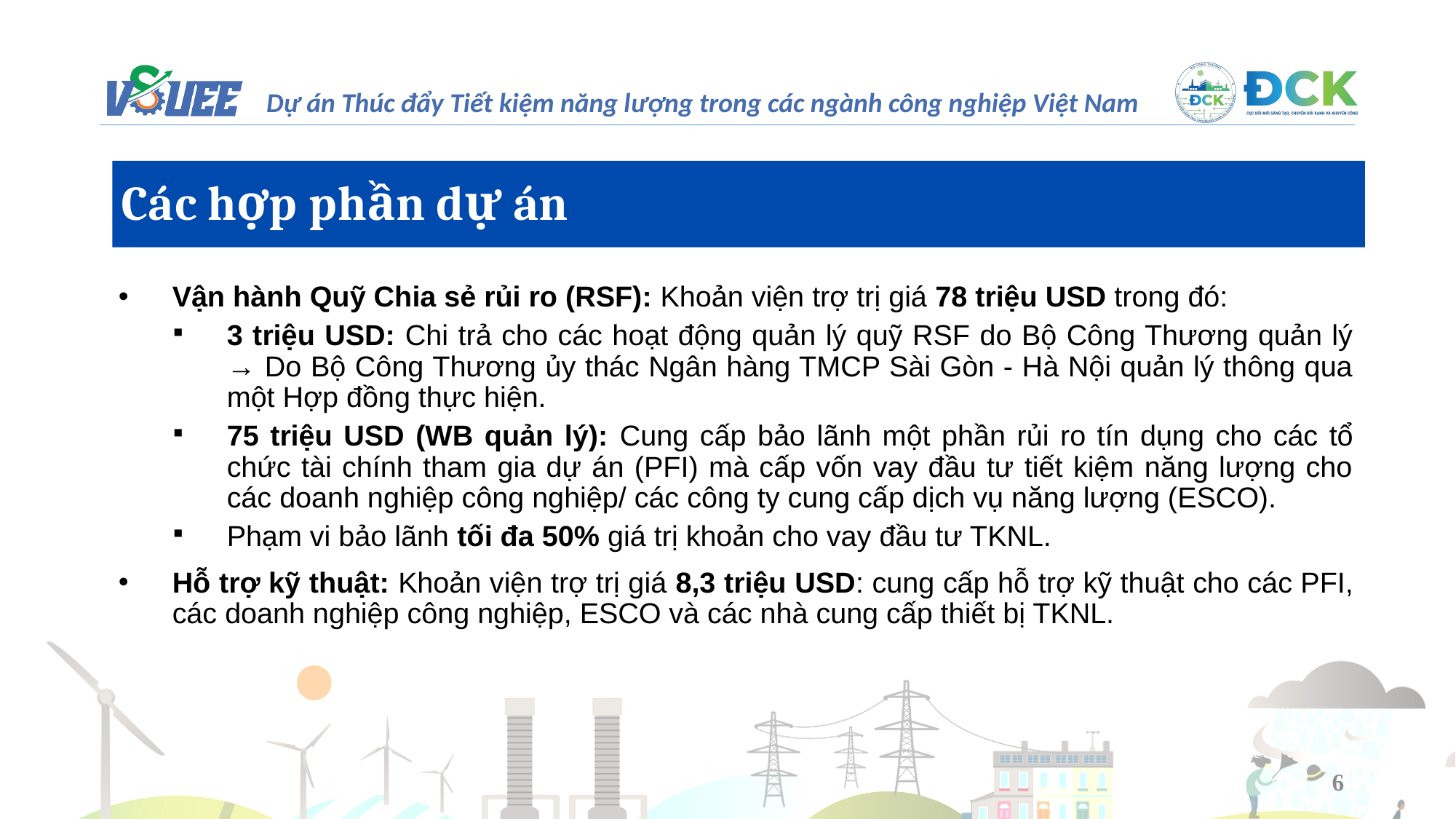

Các hợp phần dự án
Vận hành Quỹ Chia sẻ rủi ro (RSF): Khoản viện trợ trị giá 78 triệu USD trong đó:
3 triệu USD: Chi trả cho các hoạt động quản lý quỹ RSF do Bộ Công Thương quản lý → Do Bộ Công Thương ủy thác Ngân hàng TMCP Sài Gòn - Hà Nội quản lý thông qua một Hợp đồng thực hiện.
75 triệu USD (WB quản lý): Cung cấp bảo lãnh một phần rủi ro tín dụng cho các tổ chức tài chính tham gia dự án (PFI) mà cấp vốn vay đầu tư tiết kiệm năng lượng cho các doanh nghiệp công nghiệp/ các công ty cung cấp dịch vụ năng lượng (ESCO).
Phạm vi bảo lãnh tối đa 50% giá trị khoản cho vay đầu tư TKNL.
Hỗ trợ kỹ thuật: Khoản viện trợ trị giá 8,3 triệu USD: cung cấp hỗ trợ kỹ thuật cho các PFI, các doanh nghiệp công nghiệp, ESCO và các nhà cung cấp thiết bị TKNL.
6